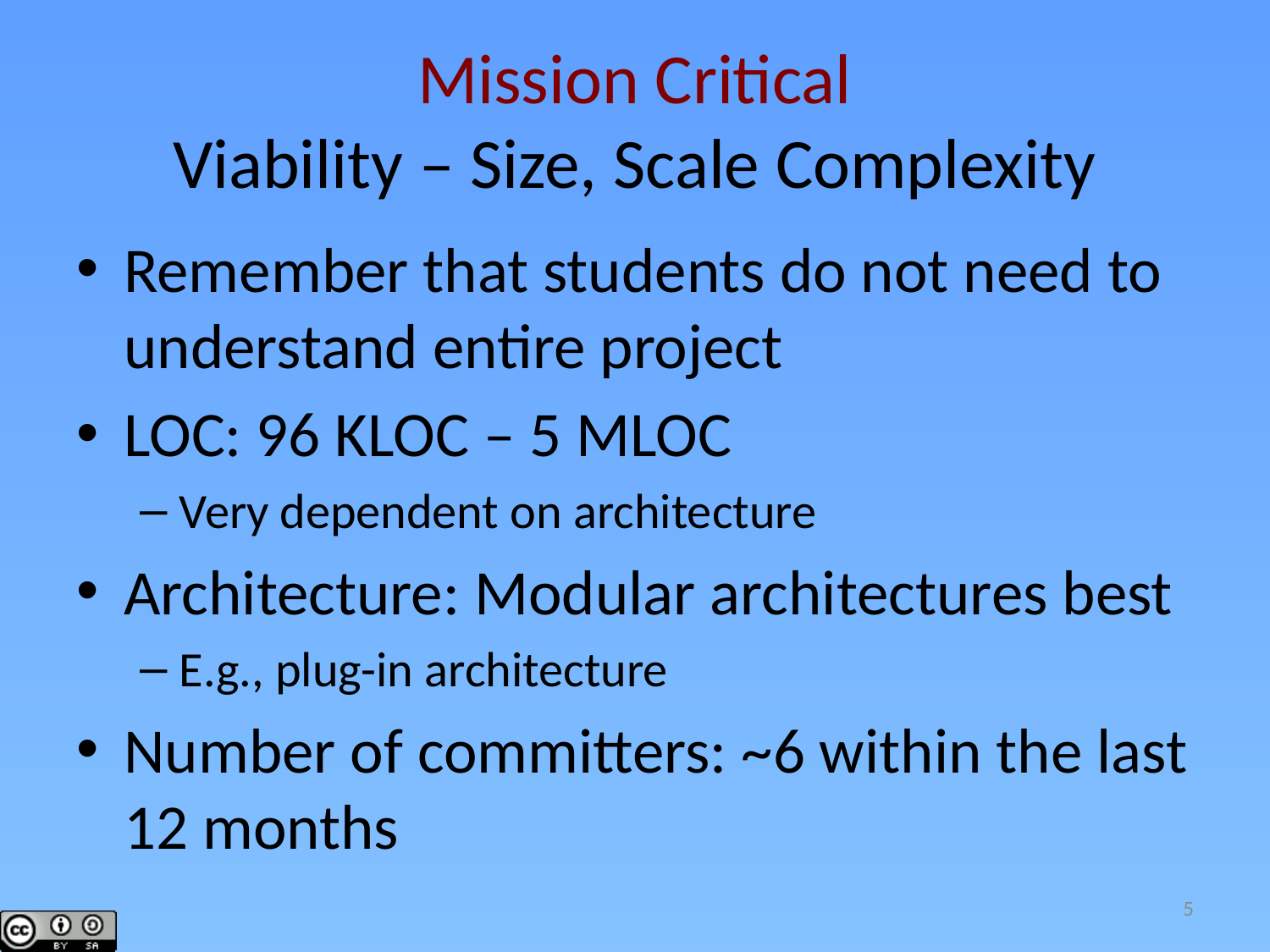

# Mission Critical Viability – Size, Scale Complexity
Remember that students do not need to understand entire project
LOC: 96 KLOC – 5 MLOC
Very dependent on architecture
Architecture: Modular architectures best
E.g., plug-in architecture
Number of committers: ~6 within the last 12 months
5